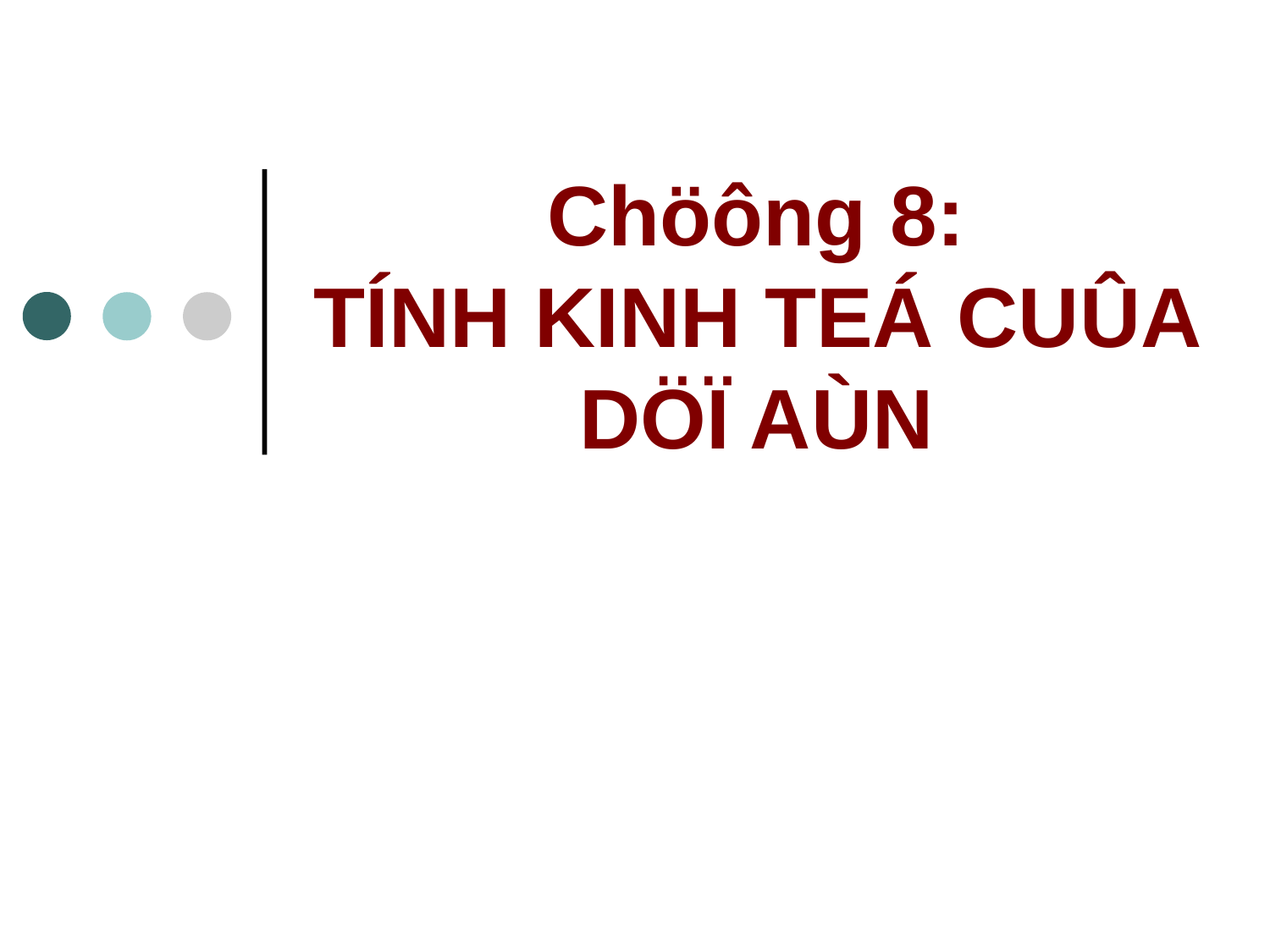

# Chöông 8: TÍNH KINH TEÁ CUÛA DÖÏ AÙN